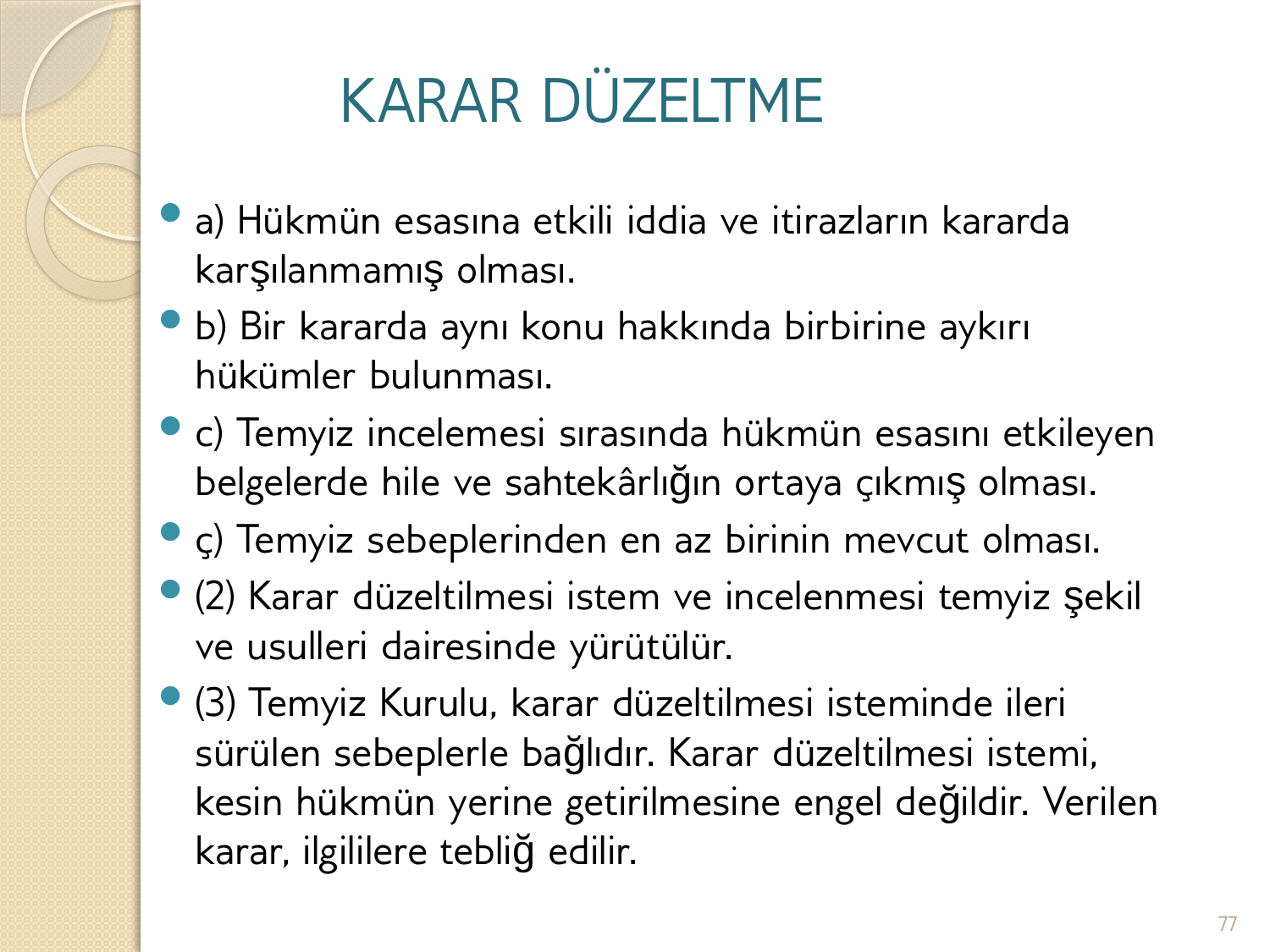

# KARAR DÜZELTME
a) Hükmün esasına etkili iddia ve itirazların kararda karşılanmamış olması.
b) Bir kararda aynı konu hakkında birbirine aykırı hükümler bulunması.
c) Temyiz incelemesi sırasında hükmün esasını etkileyen belgelerde hile ve sahtekârlığın ortaya çıkmış olması.
ç) Temyiz sebeplerinden en az birinin mevcut olması.
(2) Karar düzeltilmesi istem ve incelenmesi temyiz şekil ve usulleri dairesinde yürütülür.
(3) Temyiz Kurulu, karar düzeltilmesi isteminde ileri sürülen sebeplerle bağlıdır. Karar düzeltilmesi istemi, kesin hükmün yerine getirilmesine engel değildir. Verilen karar, ilgililere tebliğ edilir.
77